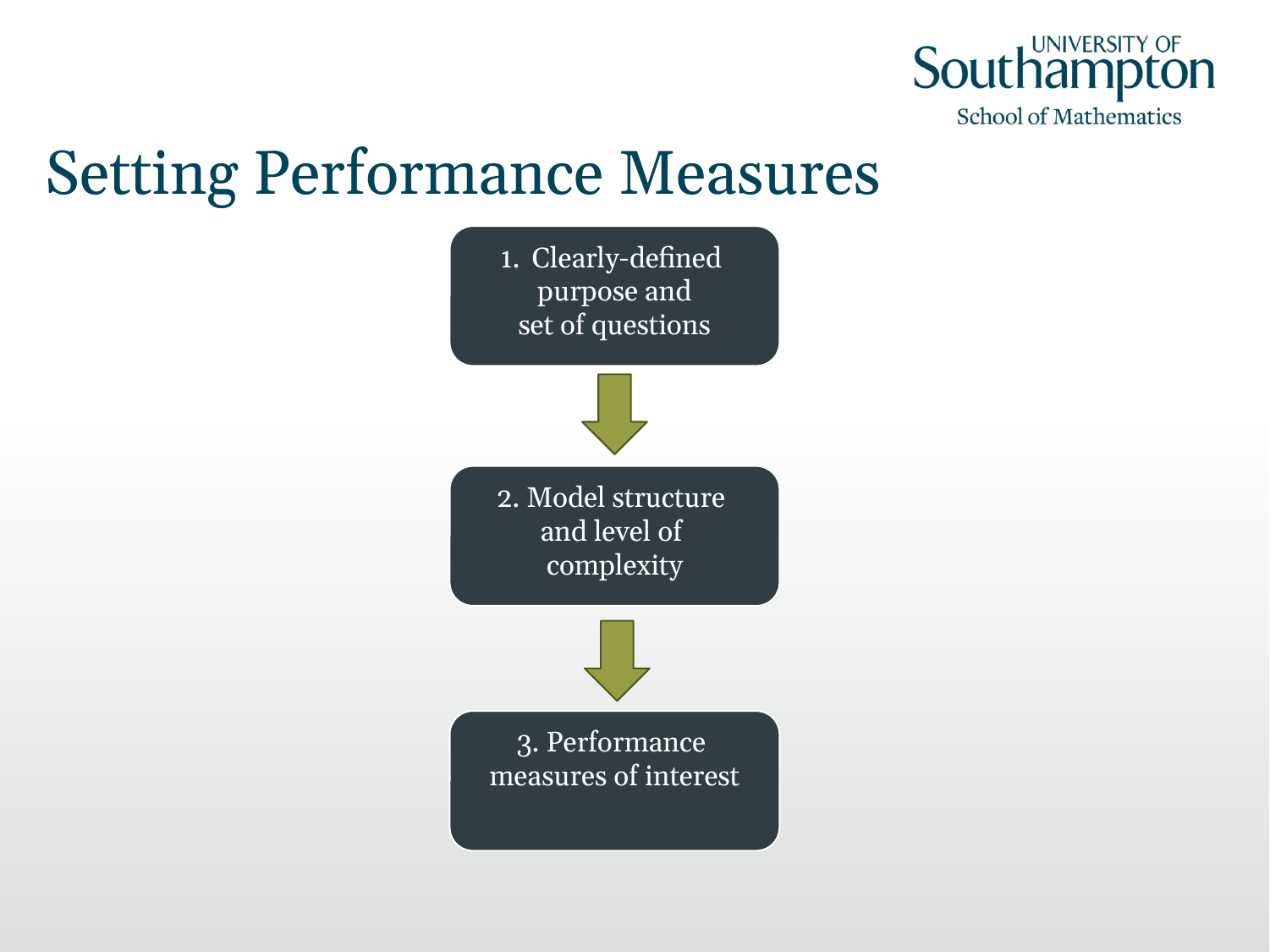

# Setting Performance Measures
Clearly-defined
purpose and
set of questions

2. Model structure
and level of
complexity

3. Performance
measures of interest